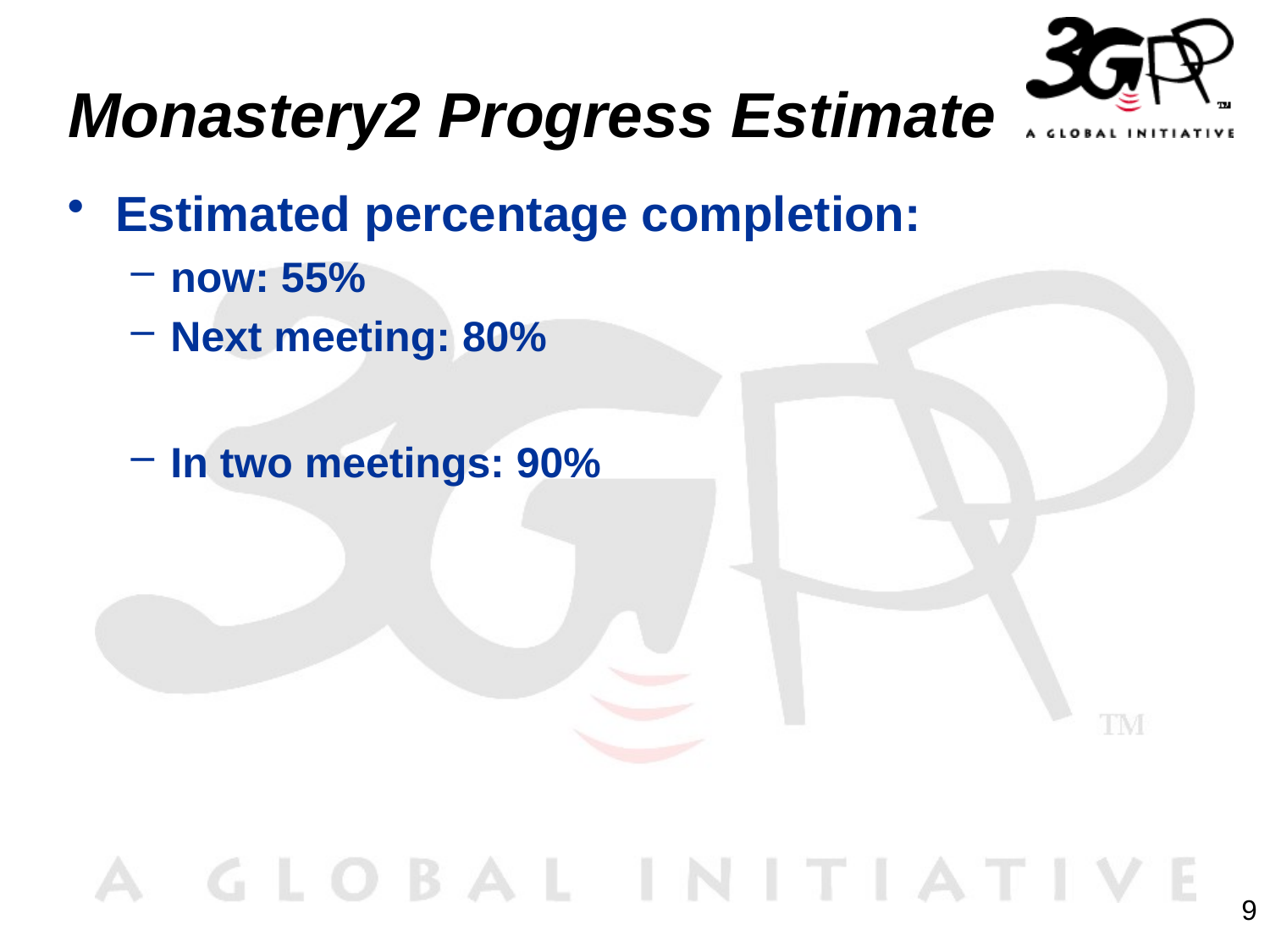

# Monastery2 Progress Estimate
Estimated percentage completion:
now: 55%
Next meeting: 80%

In two meetings: 90%
9